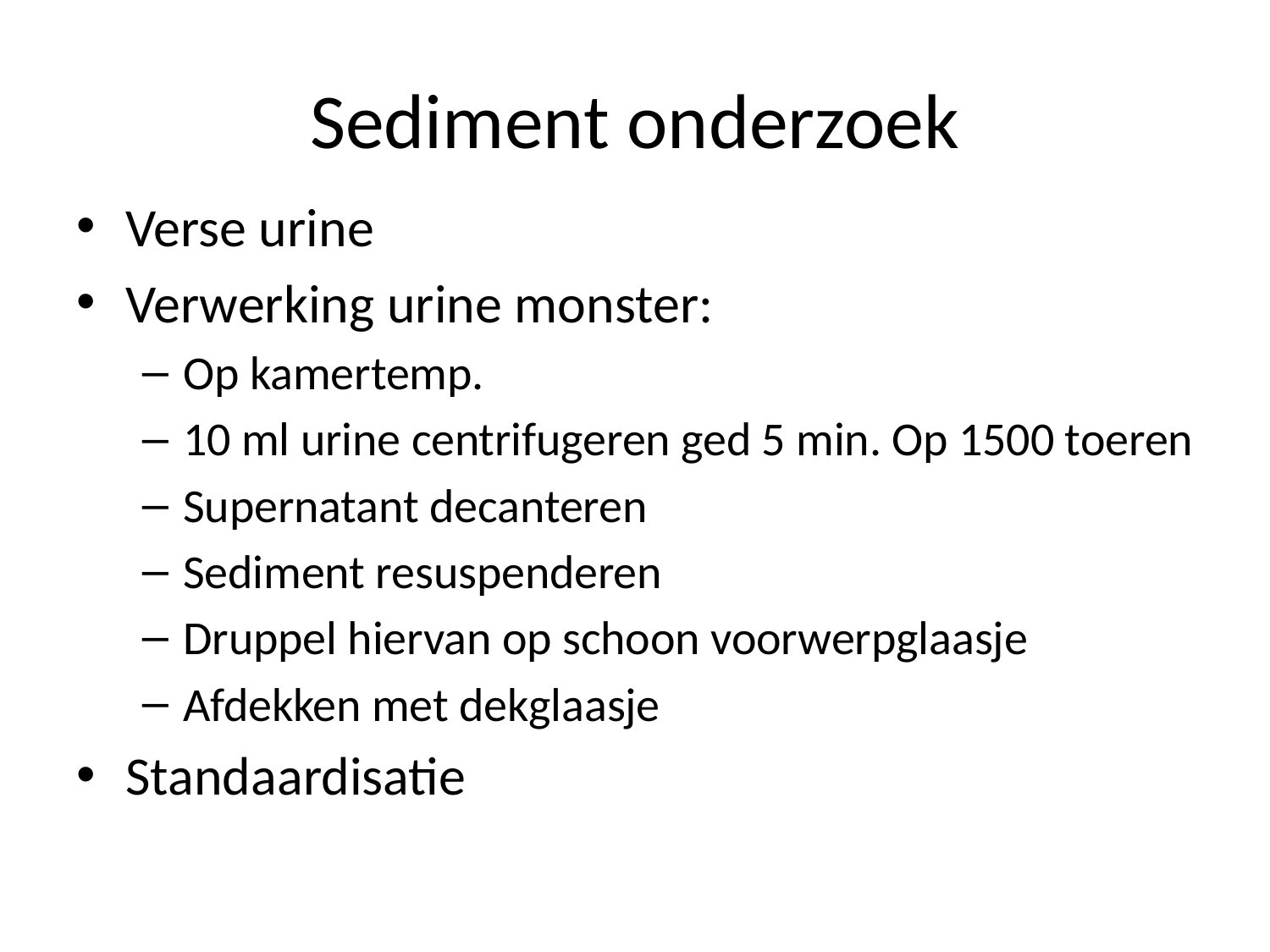

# Sediment onderzoek
Verse urine
Verwerking urine monster:
Op kamertemp.
10 ml urine centrifugeren ged 5 min. Op 1500 toeren
Supernatant decanteren
Sediment resuspenderen
Druppel hiervan op schoon voorwerpglaasje
Afdekken met dekglaasje
Standaardisatie